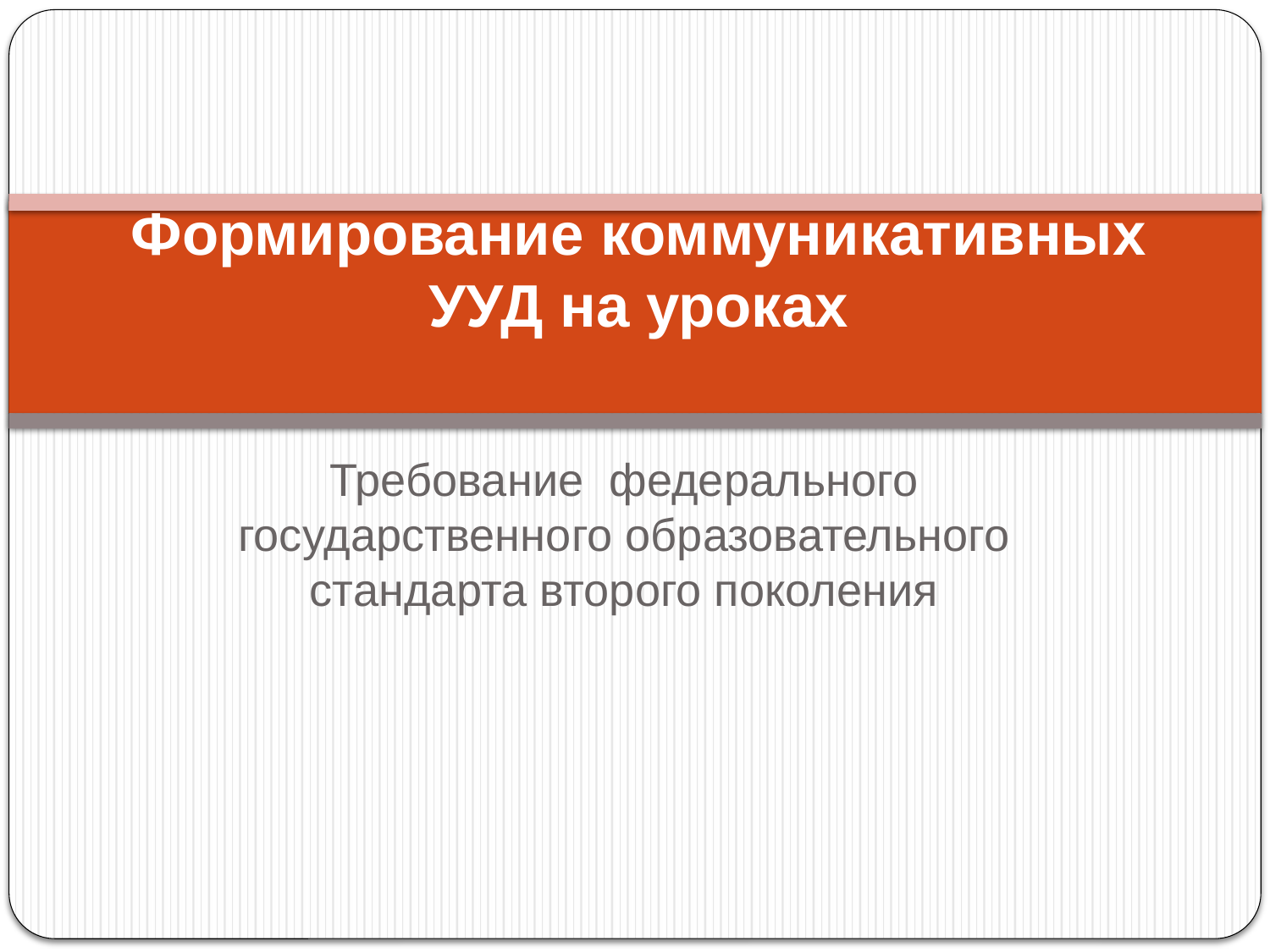

# Формирование коммуникативных УУД на уроках
Требование  федерального государственного образовательного стандарта второго поколения